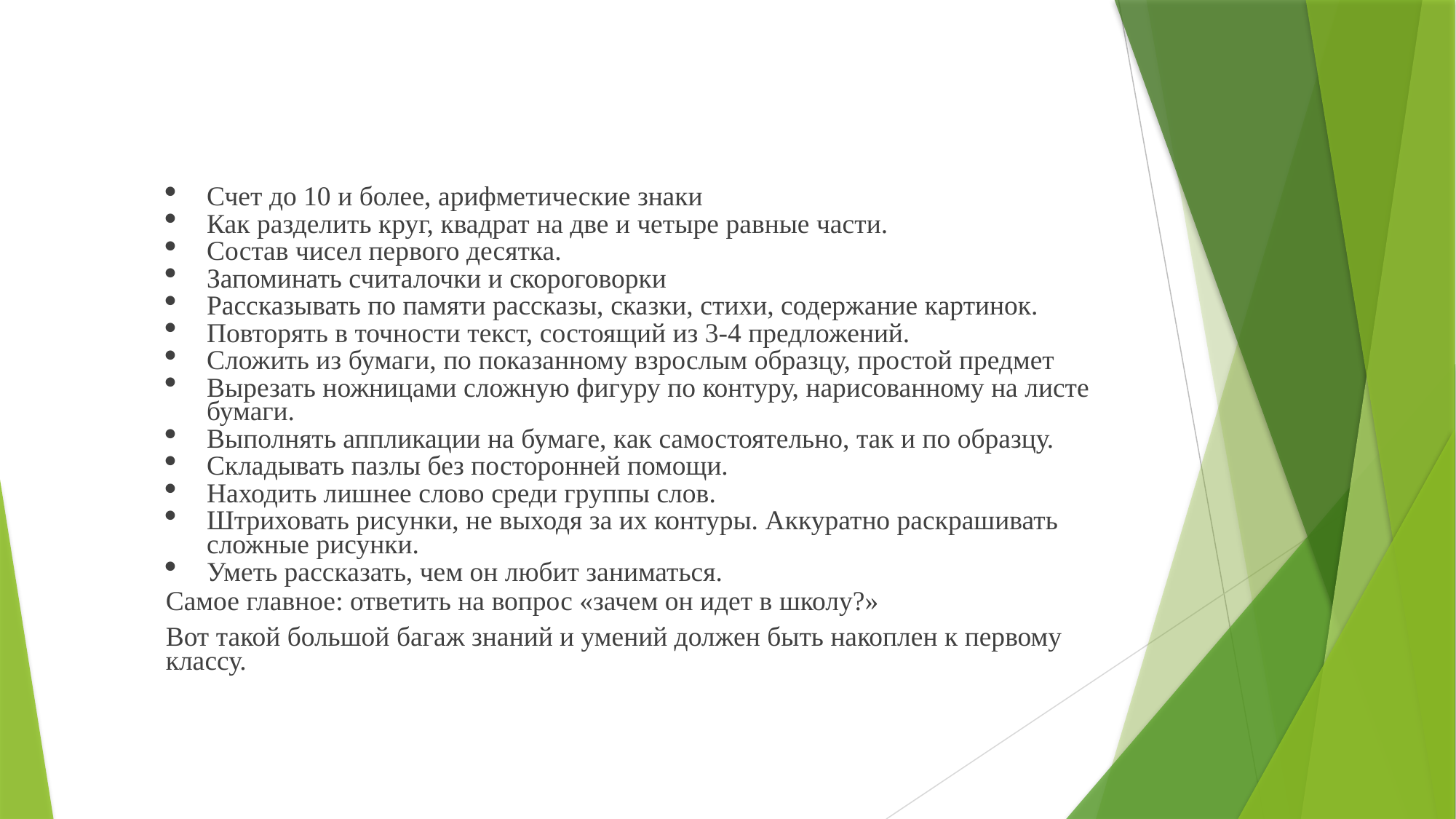

Счет до 10 и более, арифметические знаки
Как разделить круг, квадрат на две и четыре равные части.
Состав чисел первого десятка.
Запоминать считалочки и скороговорки
Рассказывать по памяти рассказы, сказки, стихи, содержание картинок.
Повторять в точности текст, состоящий из 3-4 предложений.
Сложить из бумаги, по показанному взрослым образцу, простой предмет
Вырезать ножницами сложную фигуру по контуру, нарисованному на листе бумаги.
Выполнять аппликации на бумаге, как самостоятельно, так и по образцу.
Складывать пазлы без посторонней помощи.
Находить лишнее слово среди группы слов.
Штриховать рисунки, не выходя за их контуры. Аккуратно раскрашивать сложные рисунки.
Уметь рассказать, чем он любит заниматься.
Самое главное: ответить на вопрос «зачем он идет в школу?»
Вот такой большой багаж знаний и умений должен быть накоплен к первому классу.